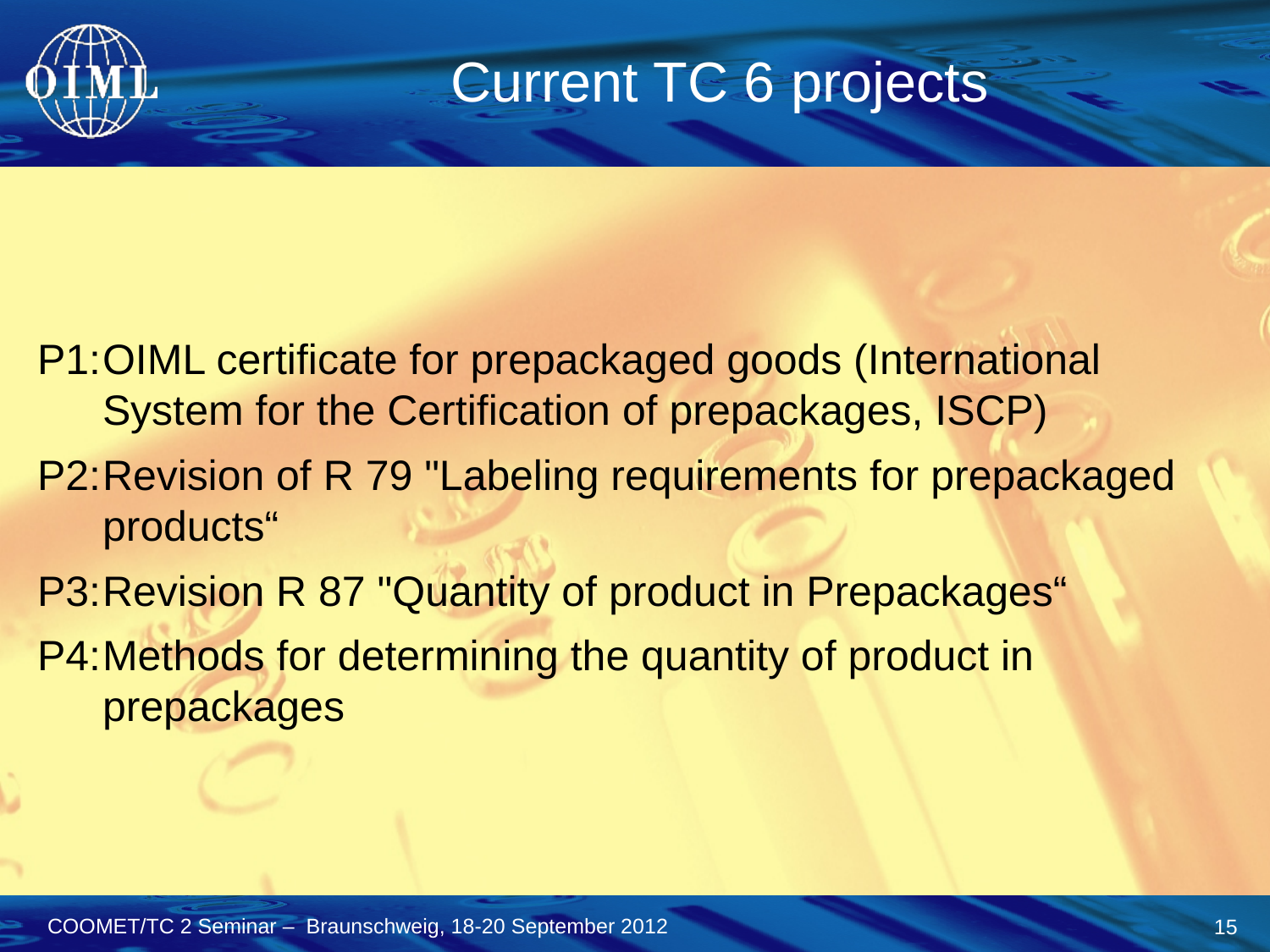

Current TC 6 projects
P1:	OIML certificate for prepackaged goods (International System for the Certification of prepackages, ISCP)
P2:	Revision of R 79 "Labeling requirements for prepackaged products“
P3:	Revision R 87 "Quantity of product in Prepackages“
P4:	Methods for determining the quantity of product in prepackages
15
COOMET/TC 2 Seminar –  Braunschweig, 18-20 September 2012